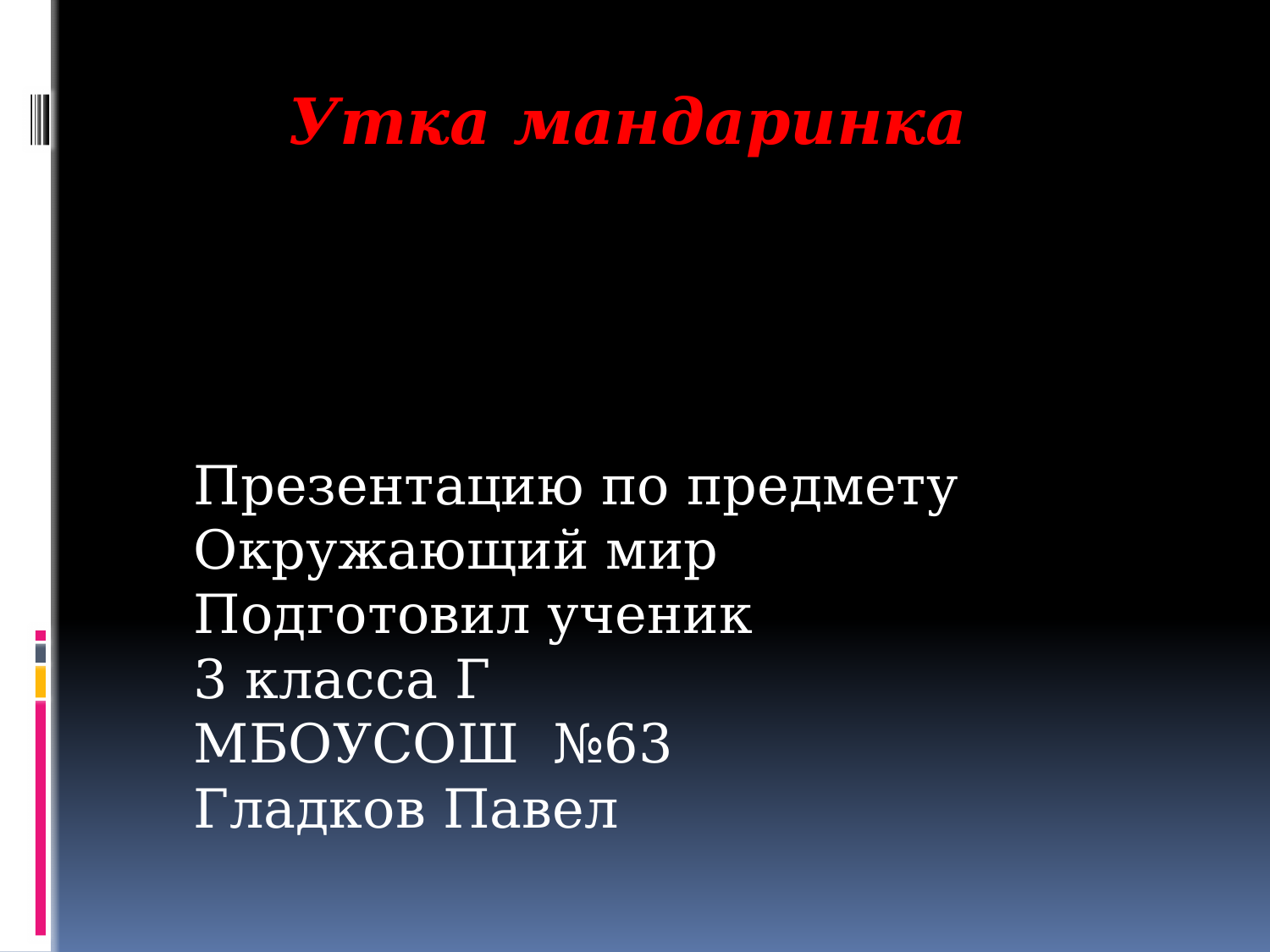

Утка мандаринка
Презентацию по предмету
Окружающий мир
Подготовил ученик
3 класса Г
МБОУСОШ  №63
Гладков Павел

#